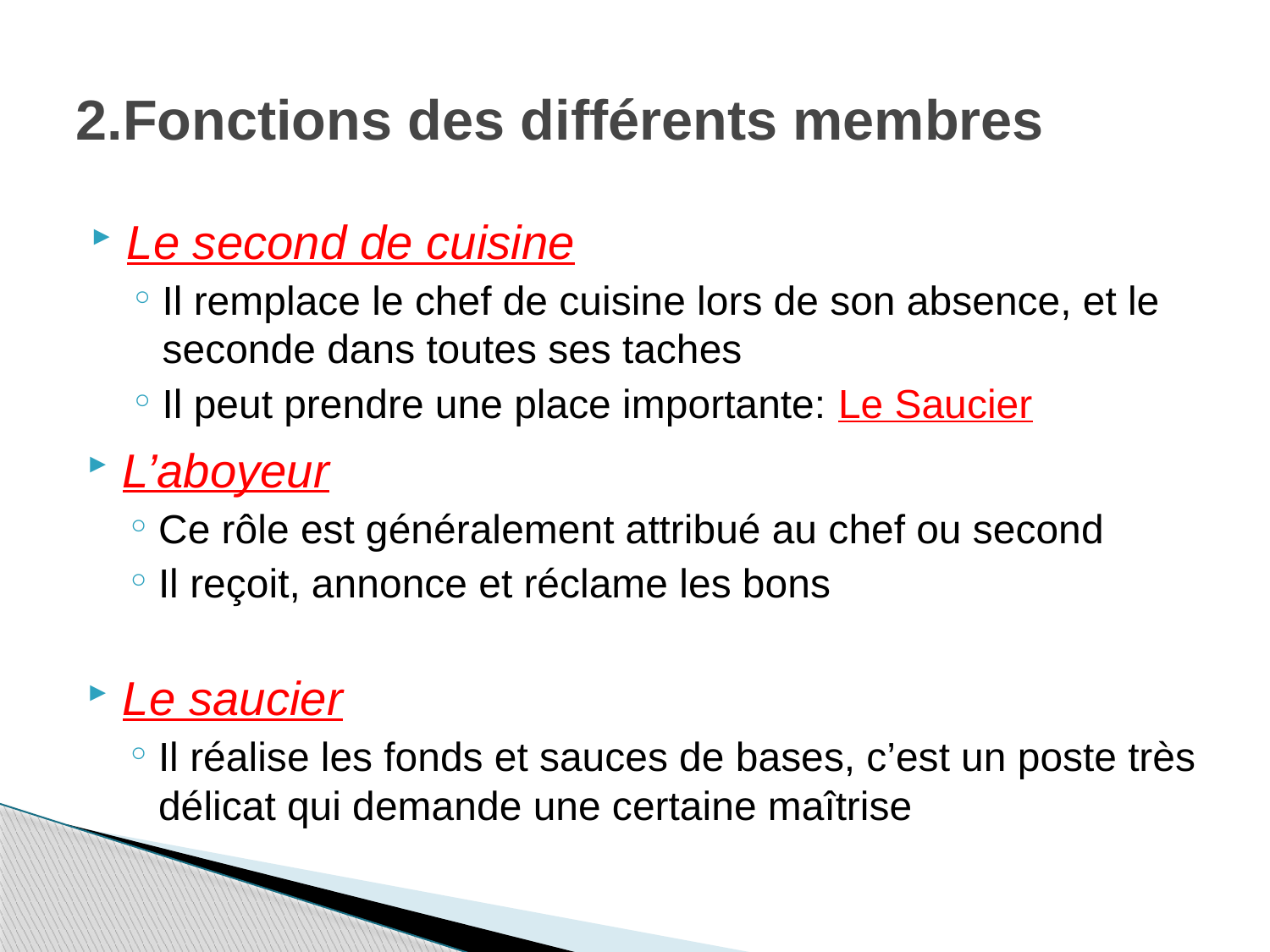

# 2.Fonctions des différents membres
Le second de cuisine
Il remplace le chef de cuisine lors de son absence, et le seconde dans toutes ses taches
Il peut prendre une place importante: Le Saucier
L’aboyeur
Ce rôle est généralement attribué au chef ou second
Il reçoit, annonce et réclame les bons
Le saucier
Il réalise les fonds et sauces de bases, c’est un poste très délicat qui demande une certaine maîtrise